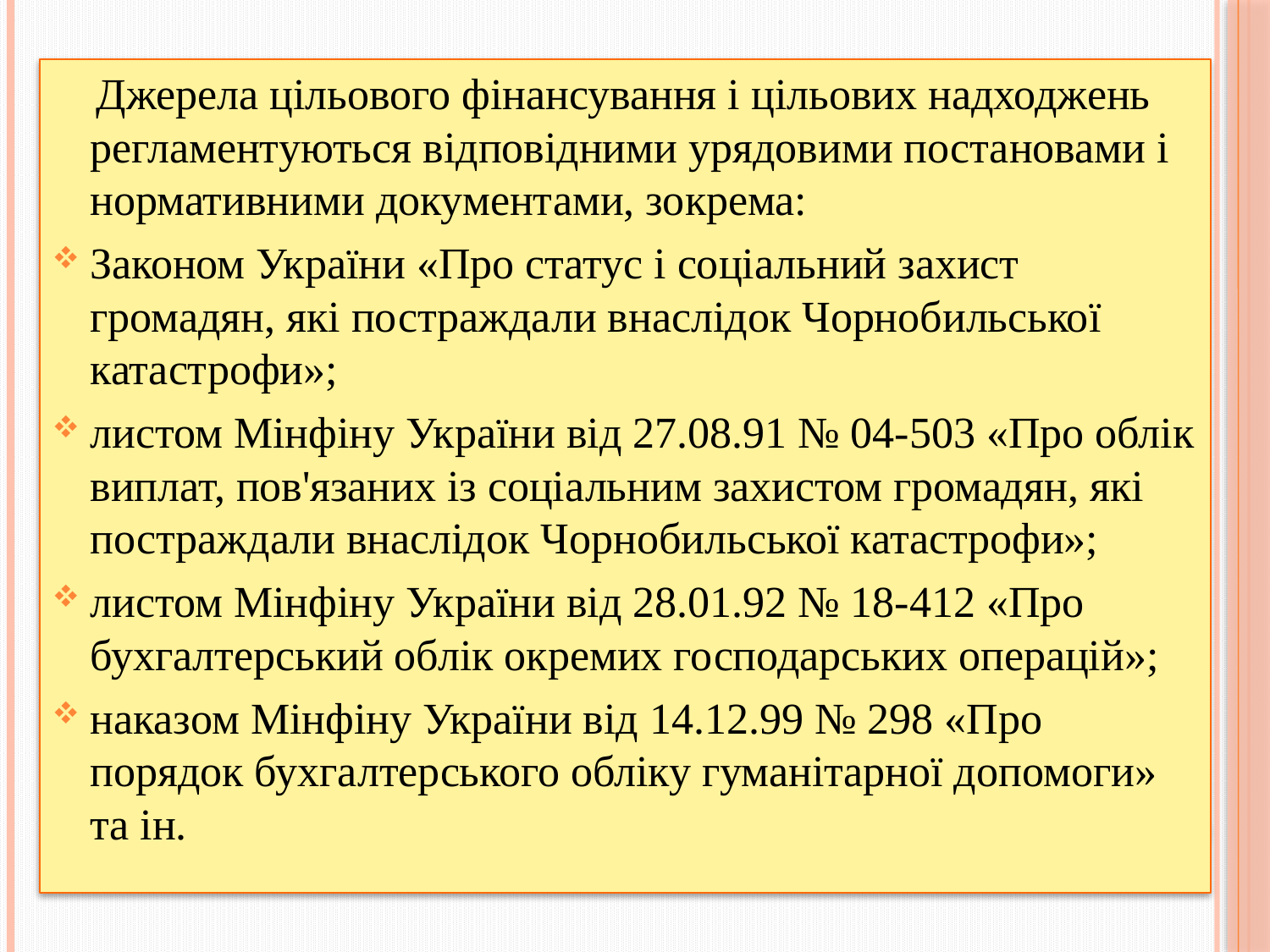

Джерела цільового фінансування і цільових надходжень регламентуються відповідними урядовими постановами і нормативними документами, зокрема:
Законом України «Про статус і соціальний захист громадян, які постраждали внаслідок Чорнобильської катастрофи»;
листом Мінфіну України від 27.08.91 № 04-503 «Про облік виплат, пов'язаних із соціальним захистом громадян, які постраждали внаслідок Чорнобильської катастрофи»;
листом Мінфіну України від 28.01.92 № 18-412 «Про бухгалтерський облік окремих господарських операцій»;
наказом Мінфіну України від 14.12.99 № 298 «Про порядок бухгалтерського обліку гуманітарної допомоги» та ін.